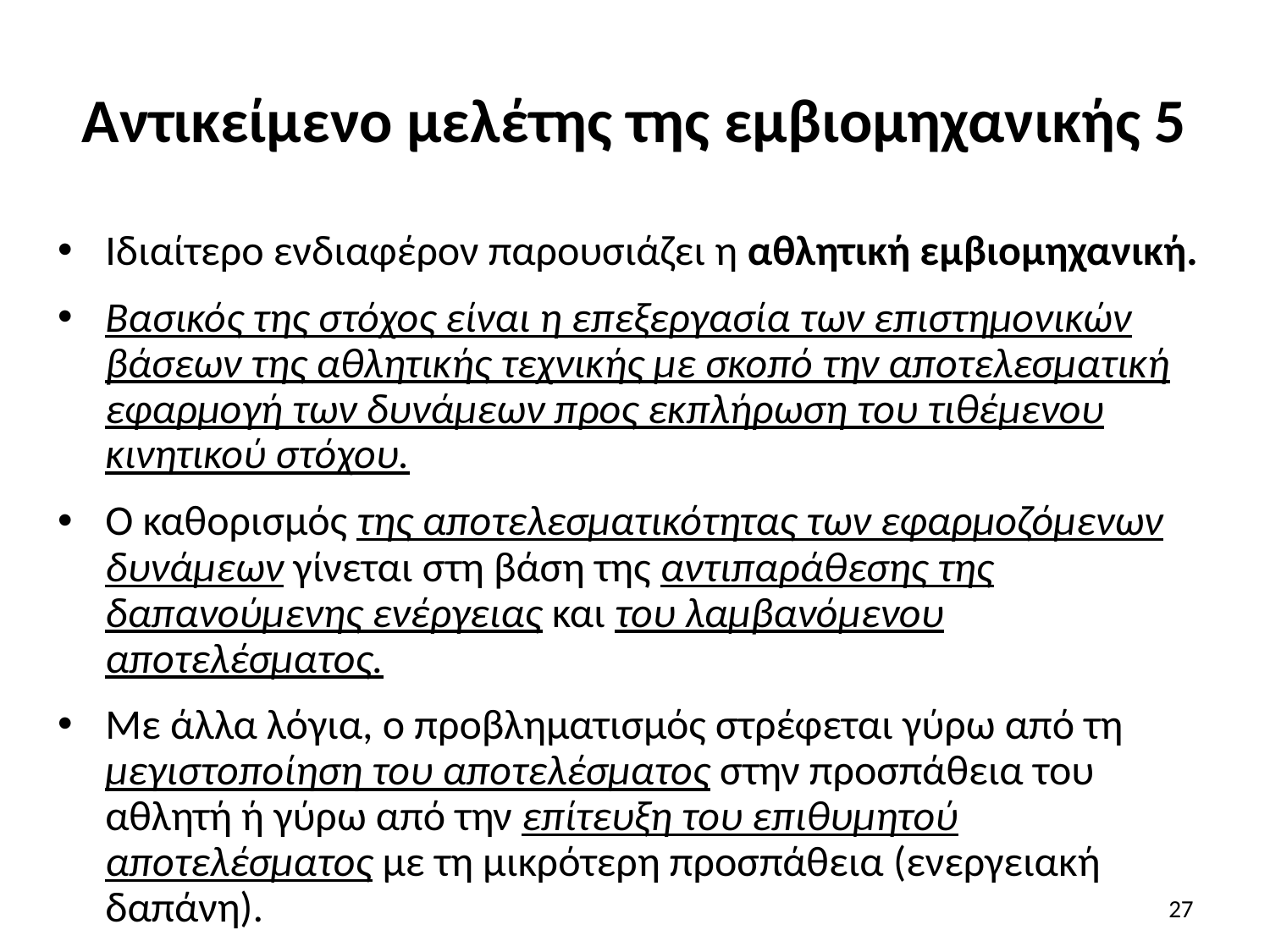

# Αντικείμενο μελέτης της εμβιομηχανικής 5
Ιδιαίτερο ενδιαφέρον παρουσιάζει η αθλητική εμβιομηχανική.
Βασικός της στόχος είναι η επεξεργασία των επιστημονικών βάσεων της αθλητικής τεχνικής με σκοπό την αποτελεσματική εφαρμογή των δυνάμεων προς εκπλήρωση του τιθέμενου κινητικού στόχου.
Ο καθορισμός της αποτελεσματικότητας των εφαρμοζόμενων δυνάμεων γίνεται στη βάση της αντιπαράθεσης της δαπανούμενης ενέργειας και του λαμβανόμενου αποτελέσματος.
Με άλλα λόγια, ο προβληματισμός στρέφεται γύρω από τη μεγιστοποίηση του αποτελέσματος στην προσπάθεια του αθλητή ή γύρω από την επίτευξη του επιθυμητού αποτελέσματος με τη μικρότερη προσπάθεια (ενεργειακή δαπάνη).

27